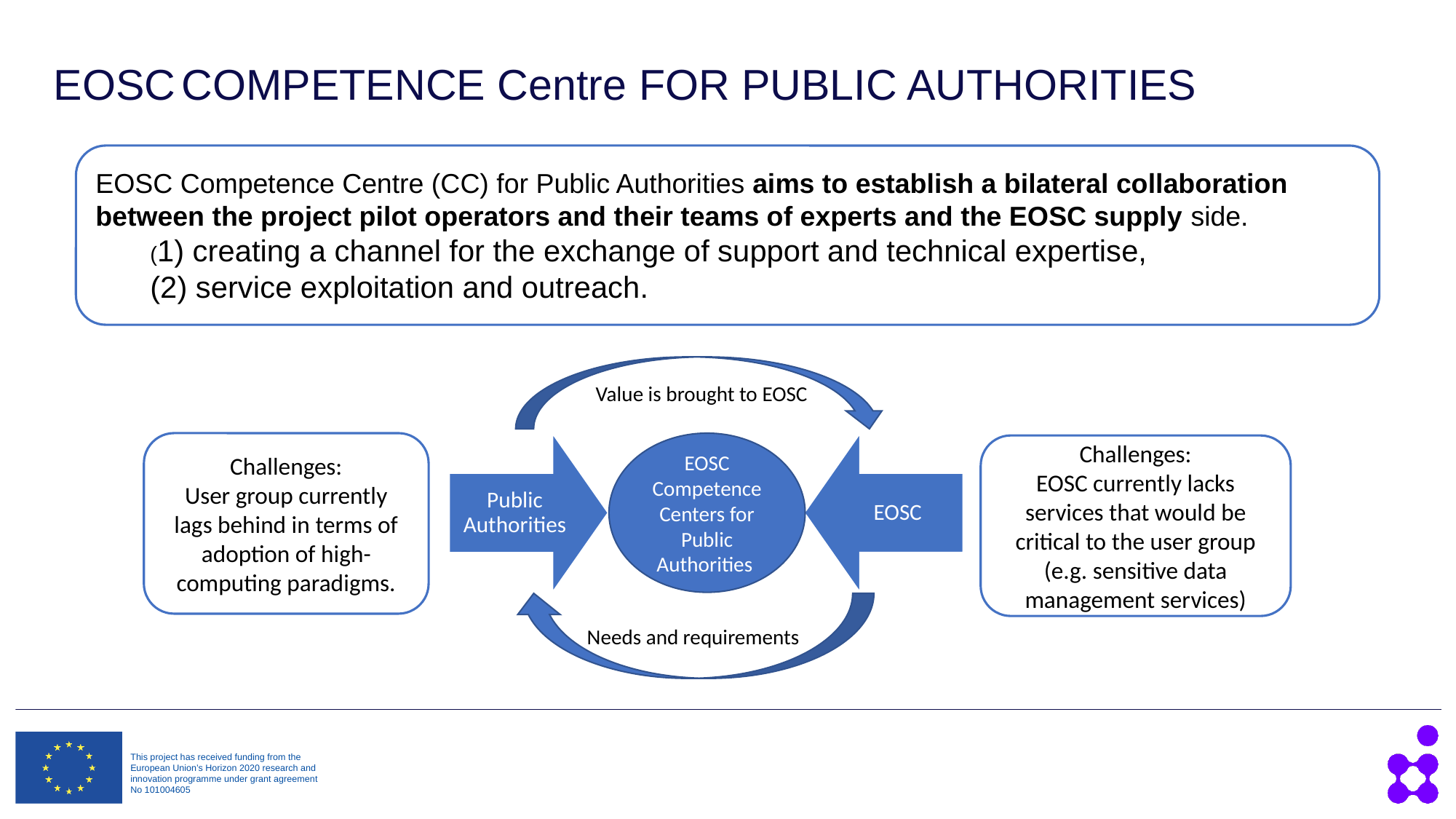

# EOSC COMPETENCE Centre FOR PUBLIC AUTHORITIES
EOSC Competence Centre (CC) for Public Authorities aims to establish a bilateral collaboration between the project pilot operators and their teams of experts and the EOSC supply side.
(1) creating a channel for the exchange of support and technical expertise,
(2) service exploitation and outreach.
Value is brought to EOSC
Challenges:
User group currently lags behind in terms of adoption of high-computing paradigms.
EOSC Competence Centers for Public Authorities

Public Authorities
EOSC
Challenges:
EOSC currently lacks services that would be critical to the user group (e.g. sensitive data management services)
Needs and requirements